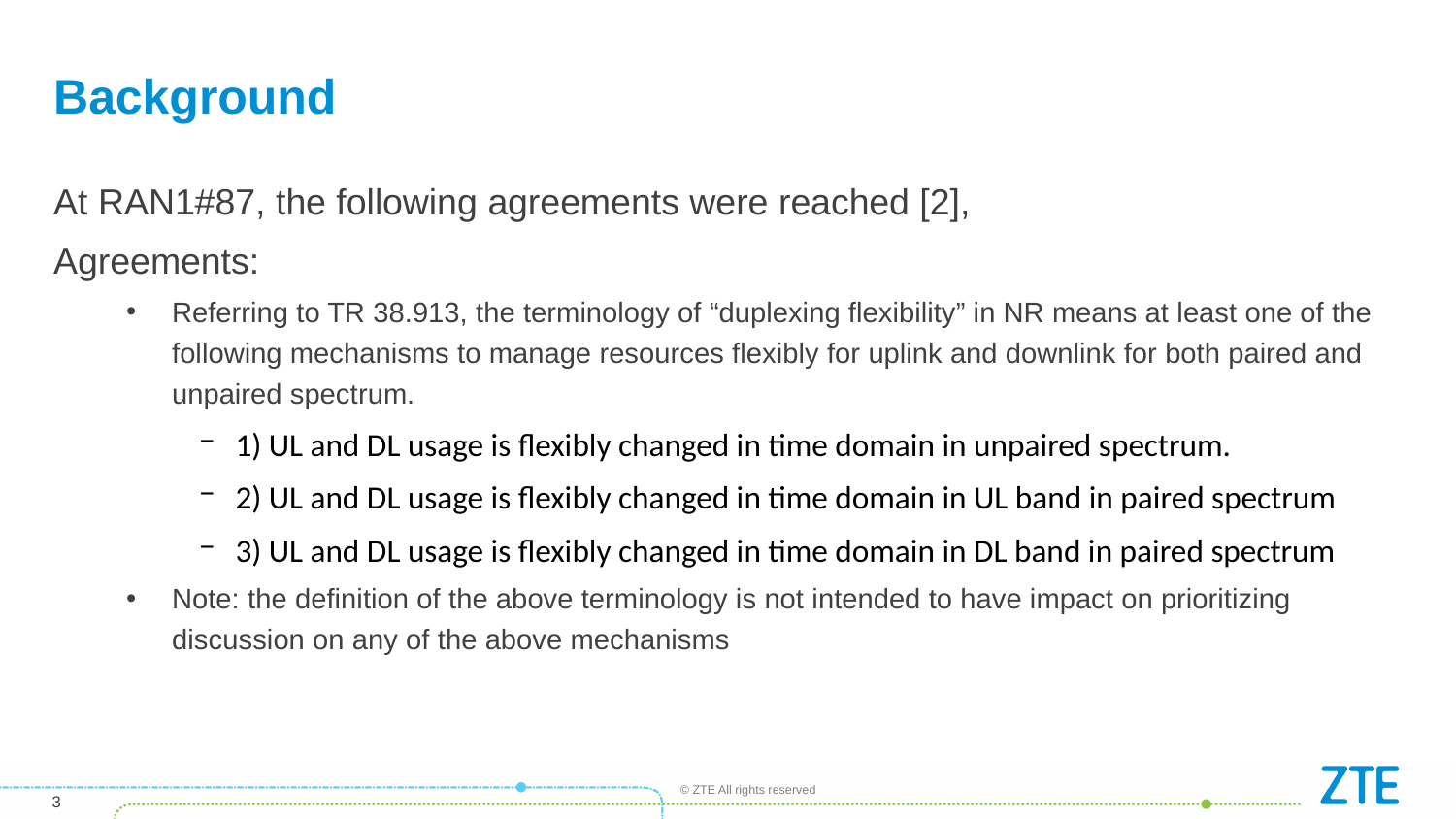

# Background
At RAN1#87, the following agreements were reached [2],
Agreements:
Referring to TR 38.913, the terminology of “duplexing flexibility” in NR means at least one of the following mechanisms to manage resources flexibly for uplink and downlink for both paired and unpaired spectrum.
1) UL and DL usage is flexibly changed in time domain in unpaired spectrum.
2) UL and DL usage is flexibly changed in time domain in UL band in paired spectrum
3) UL and DL usage is flexibly changed in time domain in DL band in paired spectrum
Note: the definition of the above terminology is not intended to have impact on prioritizing discussion on any of the above mechanisms